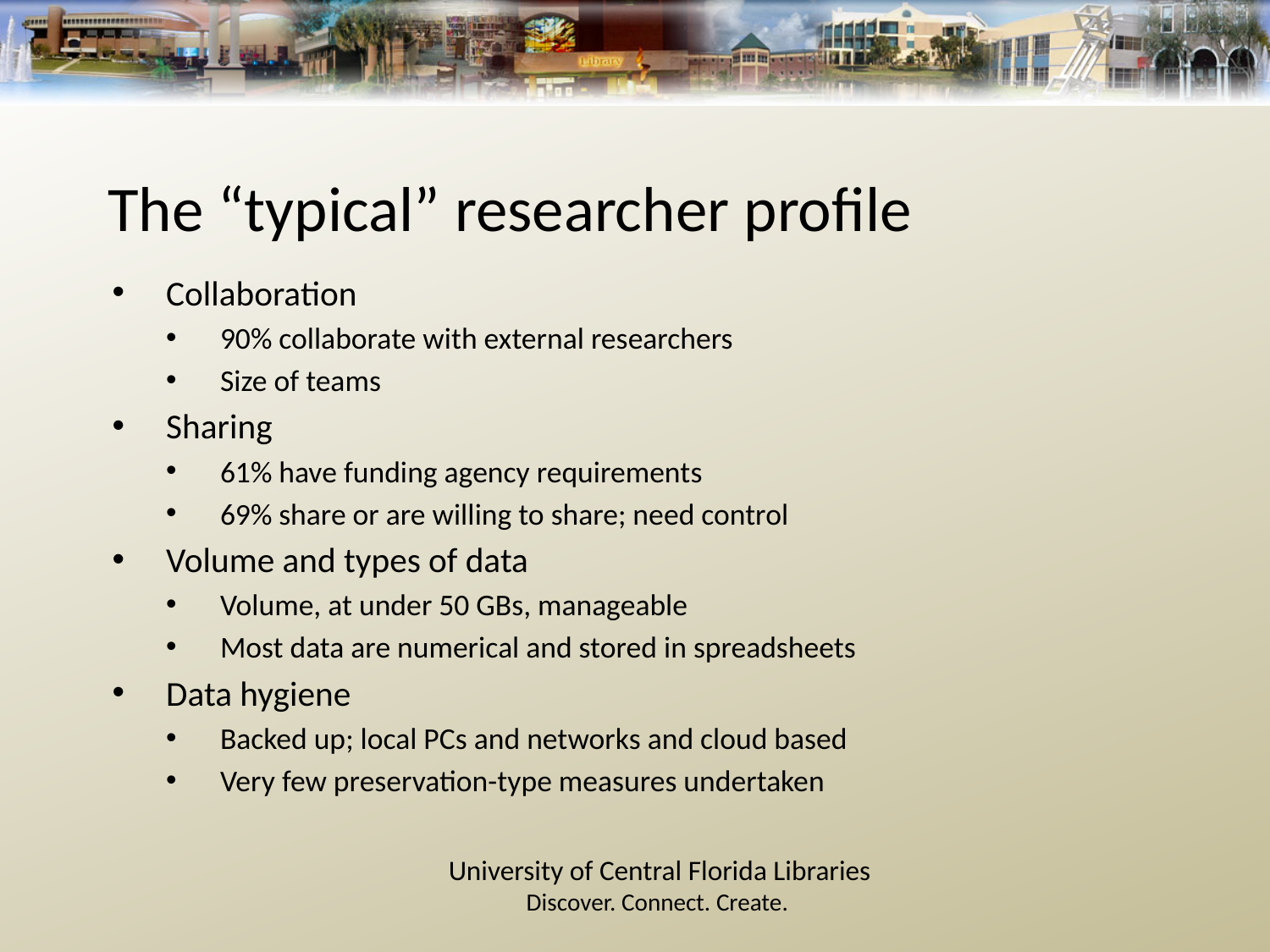

# The “typical” researcher profile
Collaboration
90% collaborate with external researchers
Size of teams
Sharing
61% have funding agency requirements
69% share or are willing to share; need control
Volume and types of data
Volume, at under 50 GBs, manageable
Most data are numerical and stored in spreadsheets
Data hygiene
Backed up; local PCs and networks and cloud based
Very few preservation-type measures undertaken

University of Central Florida Libraries
Discover. Connect. Create.